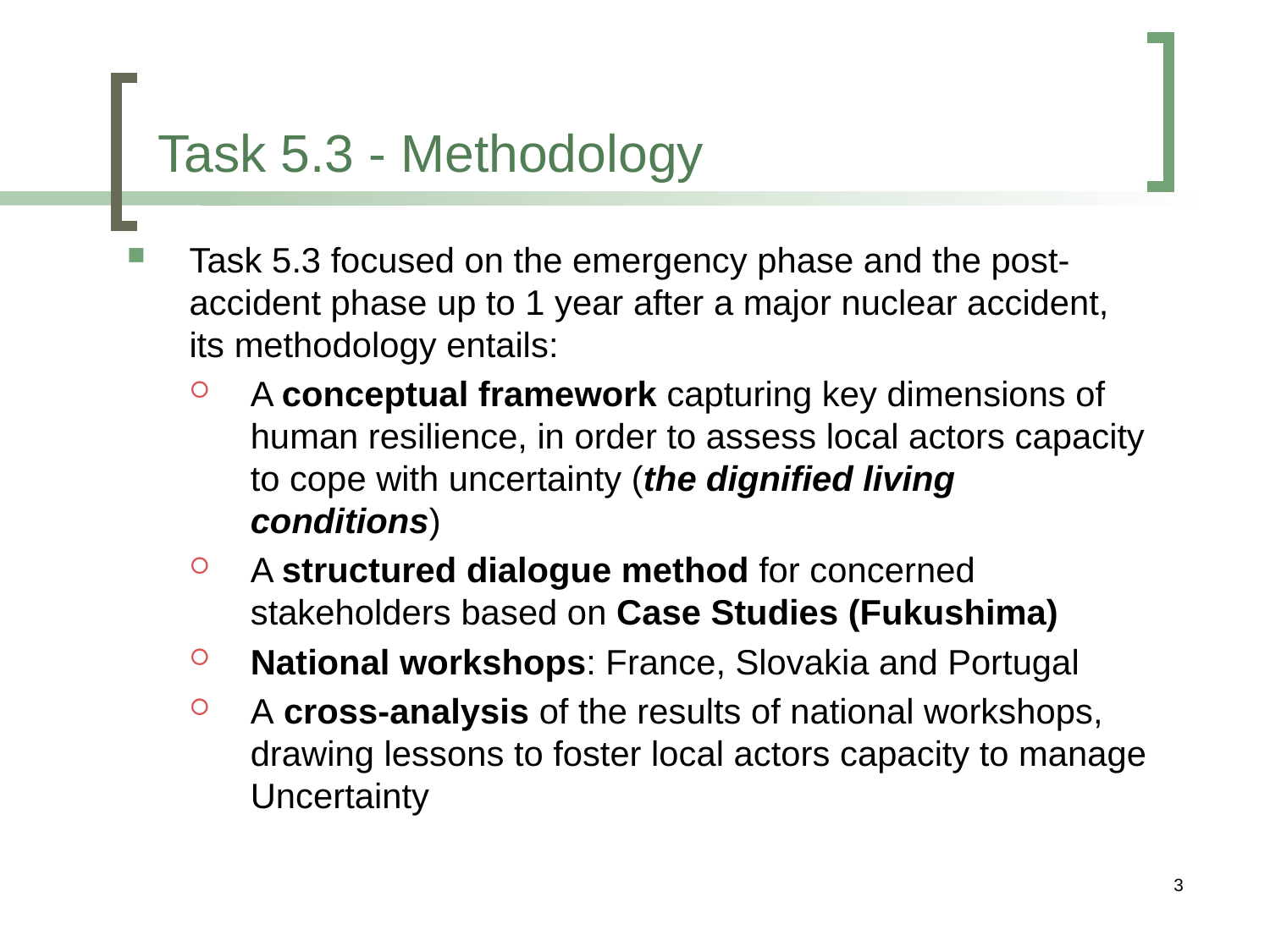

Task 5.3 - Methodology
Task 5.3 focused on the emergency phase and the post-accident phase up to 1 year after a major nuclear accident, its methodology entails:
A conceptual framework capturing key dimensions of human resilience, in order to assess local actors capacity to cope with uncertainty (the dignified living conditions)
A structured dialogue method for concerned stakeholders based on Case Studies (Fukushima)
National workshops: France, Slovakia and Portugal
A cross-analysis of the results of national workshops, drawing lessons to foster local actors capacity to manage Uncertainty

3